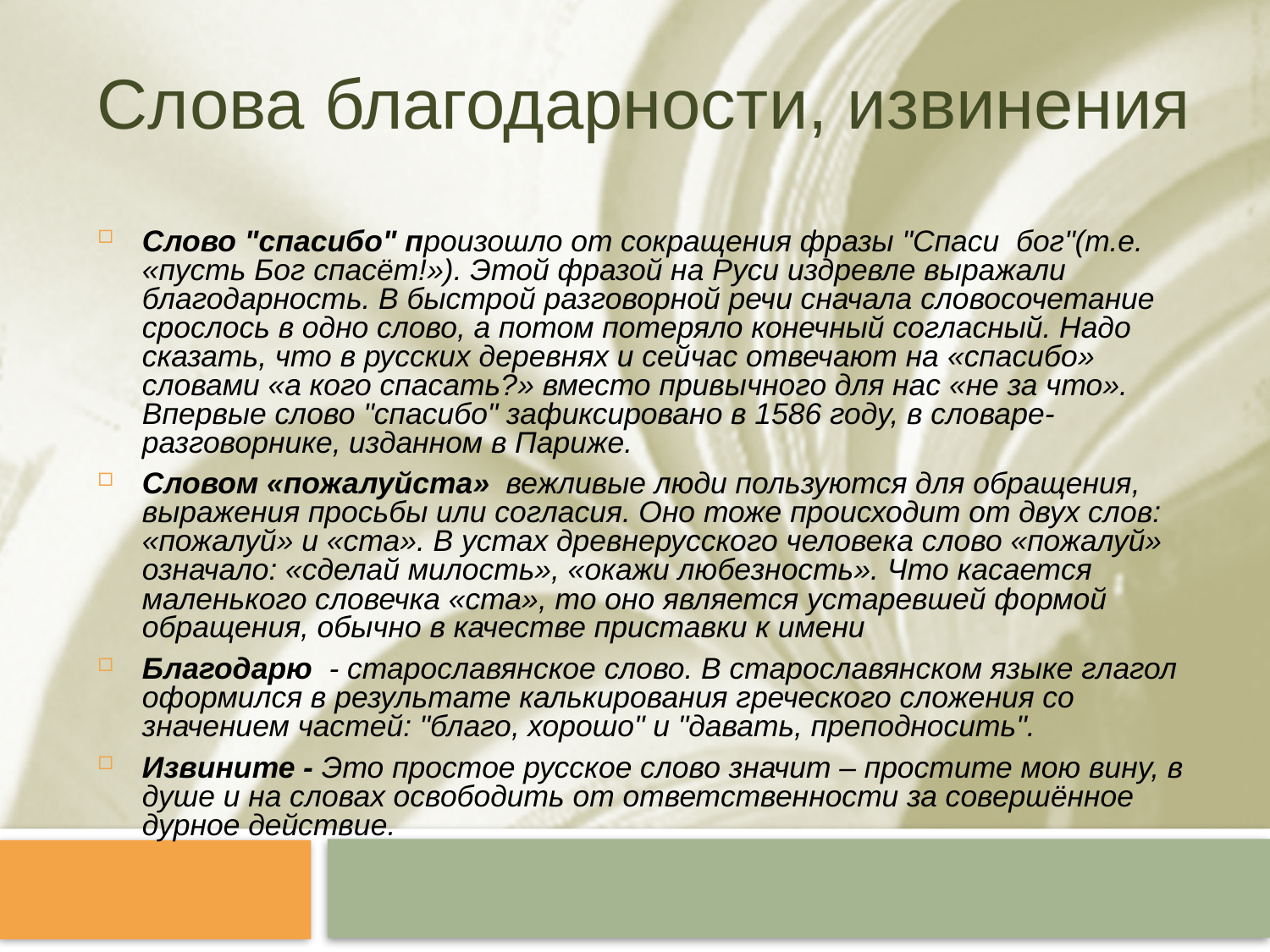

Слова благодарности, извинения
Слово "спасибо" произошло от сокращения фразы "Спаси  бог"(т.е. «пусть Бог спасёт!»). Этой фразой на Руси издревле выражали благодарность. В быстрой разговорной речи сначала словосочетание срослось в одно слово, а потом потеряло конечный согласный. Надо сказать, что в русских деревнях и сейчас отвечают на «спасибо» словами «а кого спасать?» вместо привычного для нас «не за что». Впервые слово "спасибо" зафиксировано в 1586 году, в словаре-разговорнике, изданном в Париже.
Словом «пожалуйста»  вежливые люди пользуются для обращения, выражения просьбы или согласия. Оно тоже происходит от двух слов: «пожалуй» и «ста». В устах древнерусского человека слово «пожалуй» означало: «сделай милость», «окажи любезность». Что касается маленького словечка «ста», то оно является устаревшей формой обращения, обычно в качестве приставки к имени
Благодарю  - старославянское слово. В старославянском языке глагол оформился в результате калькирования греческого сложения со значением частей: "благо, хорошо" и "давать, преподносить".
Извините - Это простое русское слово значит – простите мою вину, в душе и на словах освободить от ответственности за совершённое дурное действие.